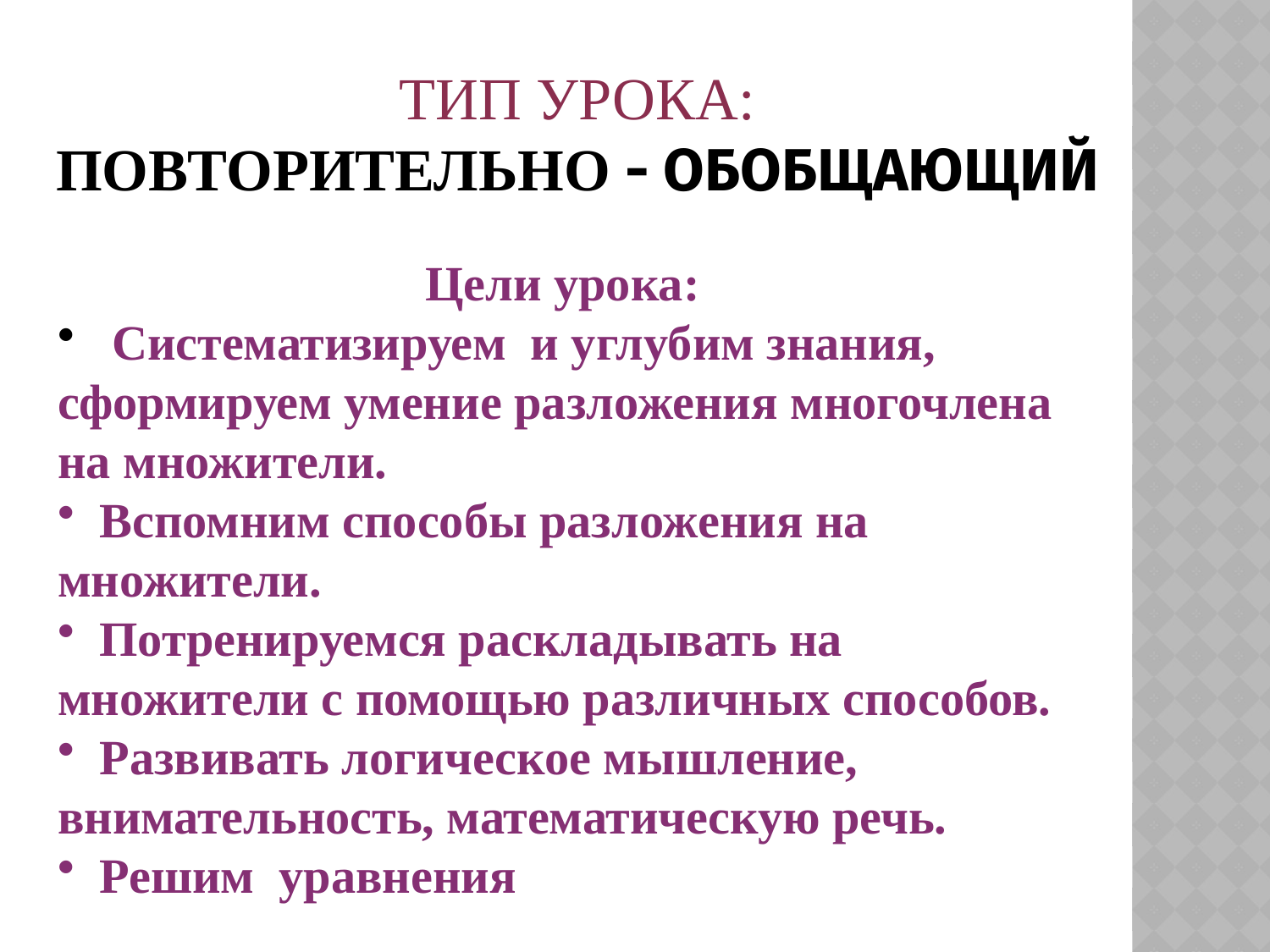

# Тип урока: повторительно - обобщающий
Цели урока:
   Систематизируем  и углубим знания,  сформируем умение разложения многочлена на множители.
  Вспомним способы разложения на множители.
  Потренируемся раскладывать на множители с помощью различных способов.
  Развивать логическое мышление, внимательность, математическую речь.
  Решим  уравнения